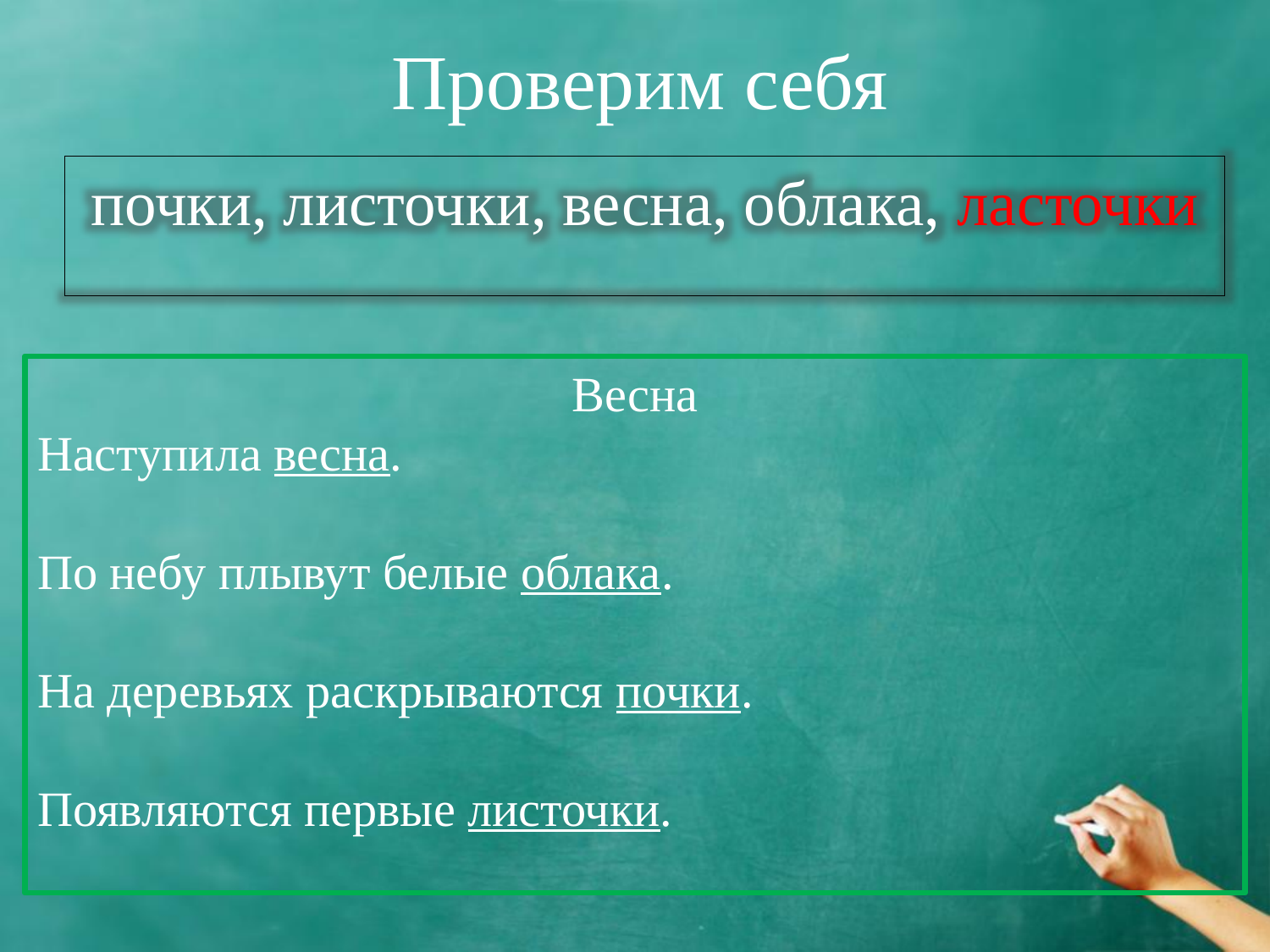

Проверим себя
почки, листочки, весна, облака, ласточки

Весна
Наступила весна.

По небу плывут белые облака.

На деревьях раскрываются почки.

Появляются первые листочки.